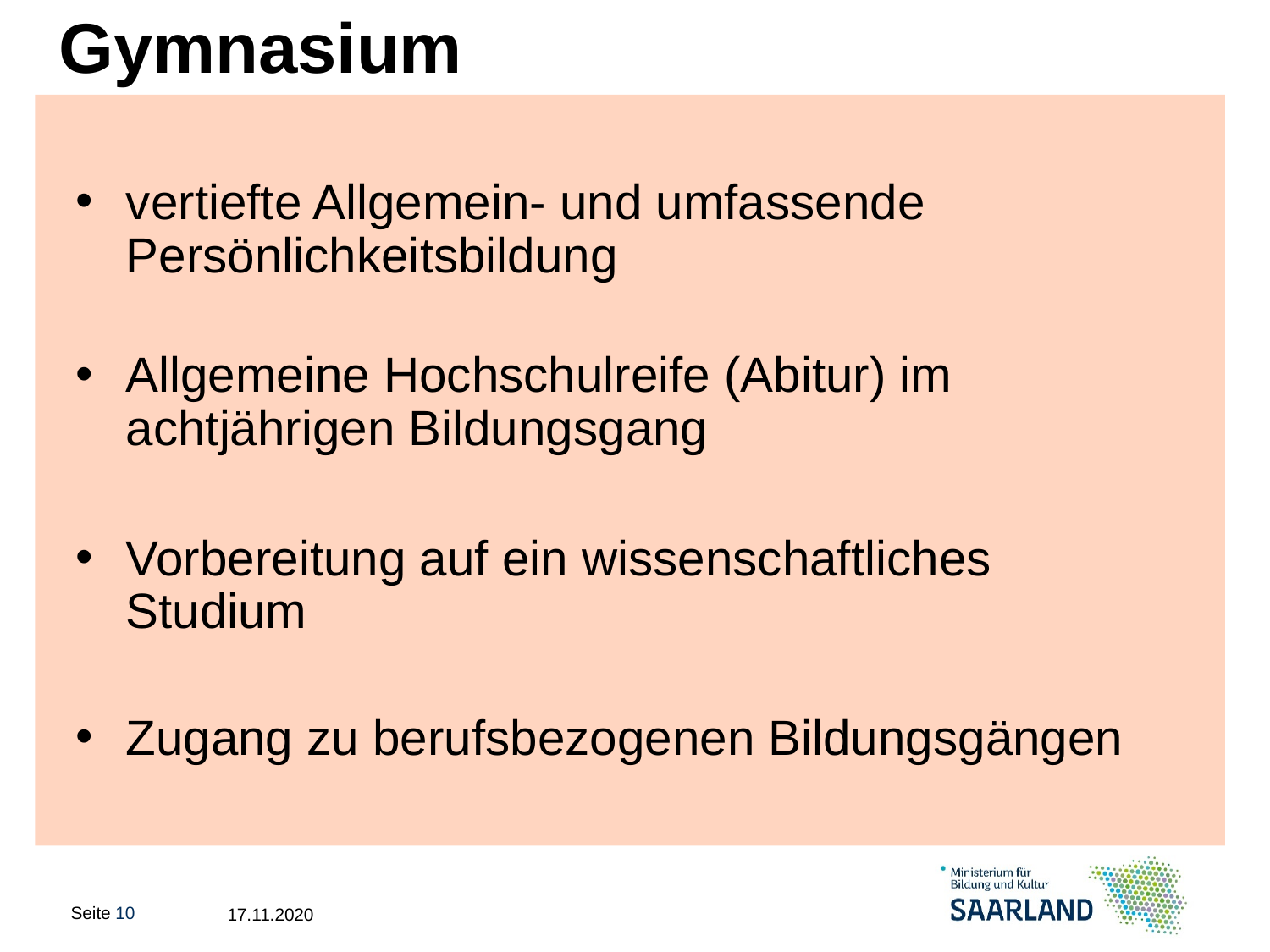

Gymnasium

vertiefte Allgemein- und umfassende  Persönlichkeitsbildung
Allgemeine Hochschulreife (Abitur) im achtjährigen Bildungsgang
Vorbereitung auf ein wissenschaftliches Studium
Zugang zu berufsbezogenen Bildungsgängen
17.11.2020